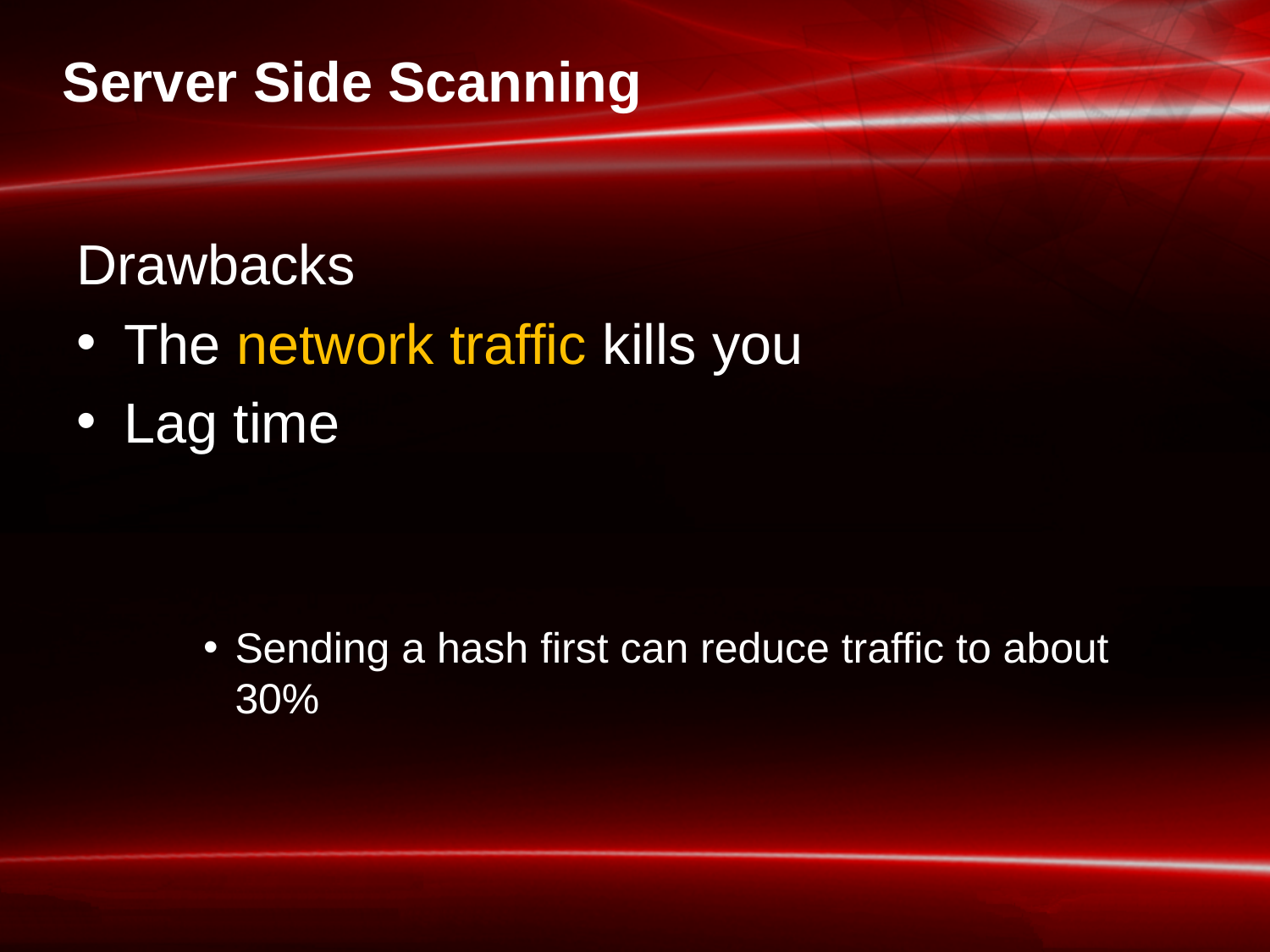

# Server Side Scanning
Drawbacks
The network traffic kills you
Lag time

Sending a hash first can reduce traffic to about 30%